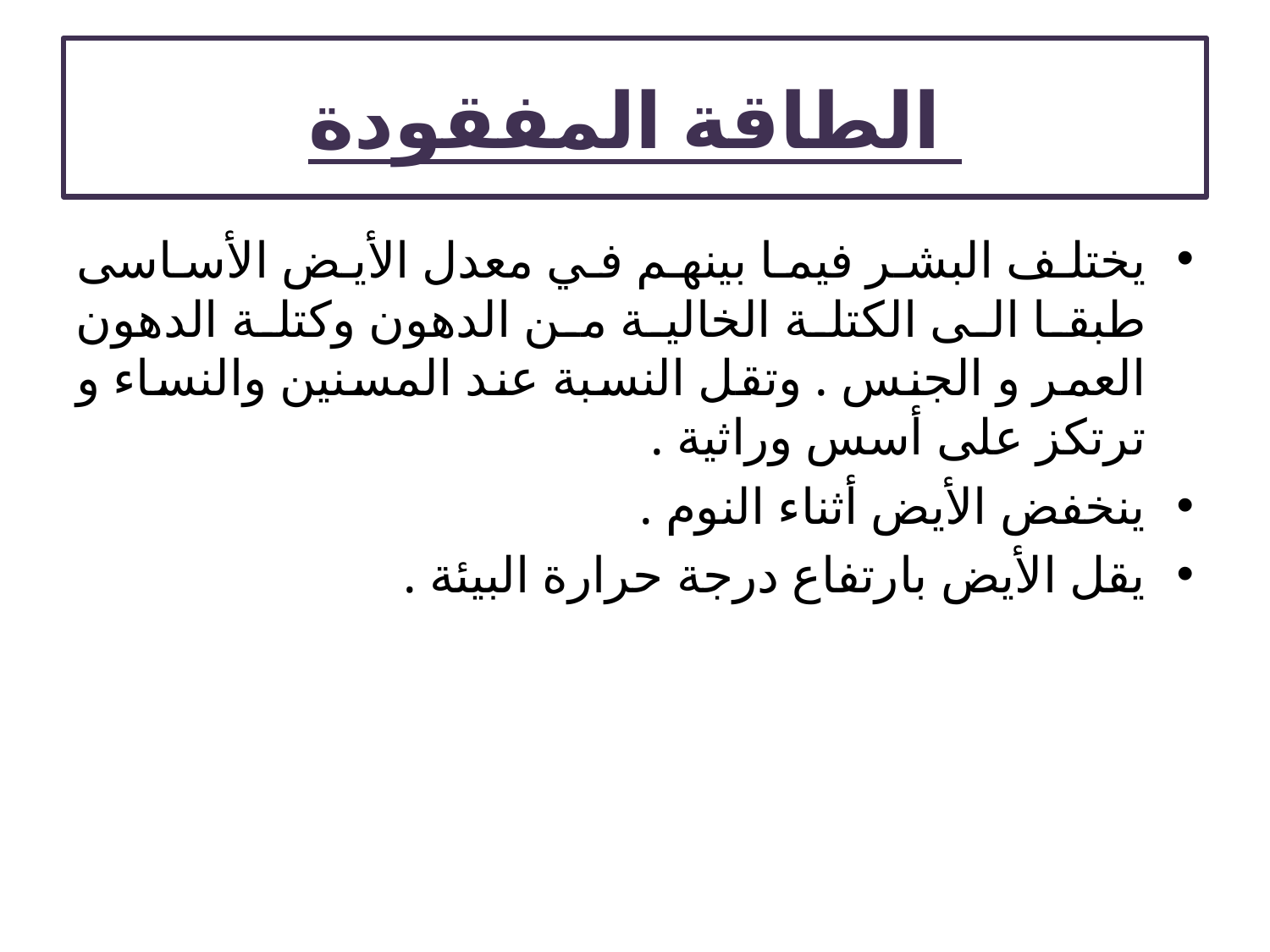

# الطاقة المفقودة
يختلف البشر فيما بينهم في معدل الأيض الأساسى طبقا الى الكتلة الخالية من الدهون وكتلة الدهون العمر و الجنس . وتقل النسبة عند المسنين والنساء و ترتكز على أسس وراثية .
ينخفض الأيض أثناء النوم .
يقل الأيض بارتفاع درجة حرارة البيئة .